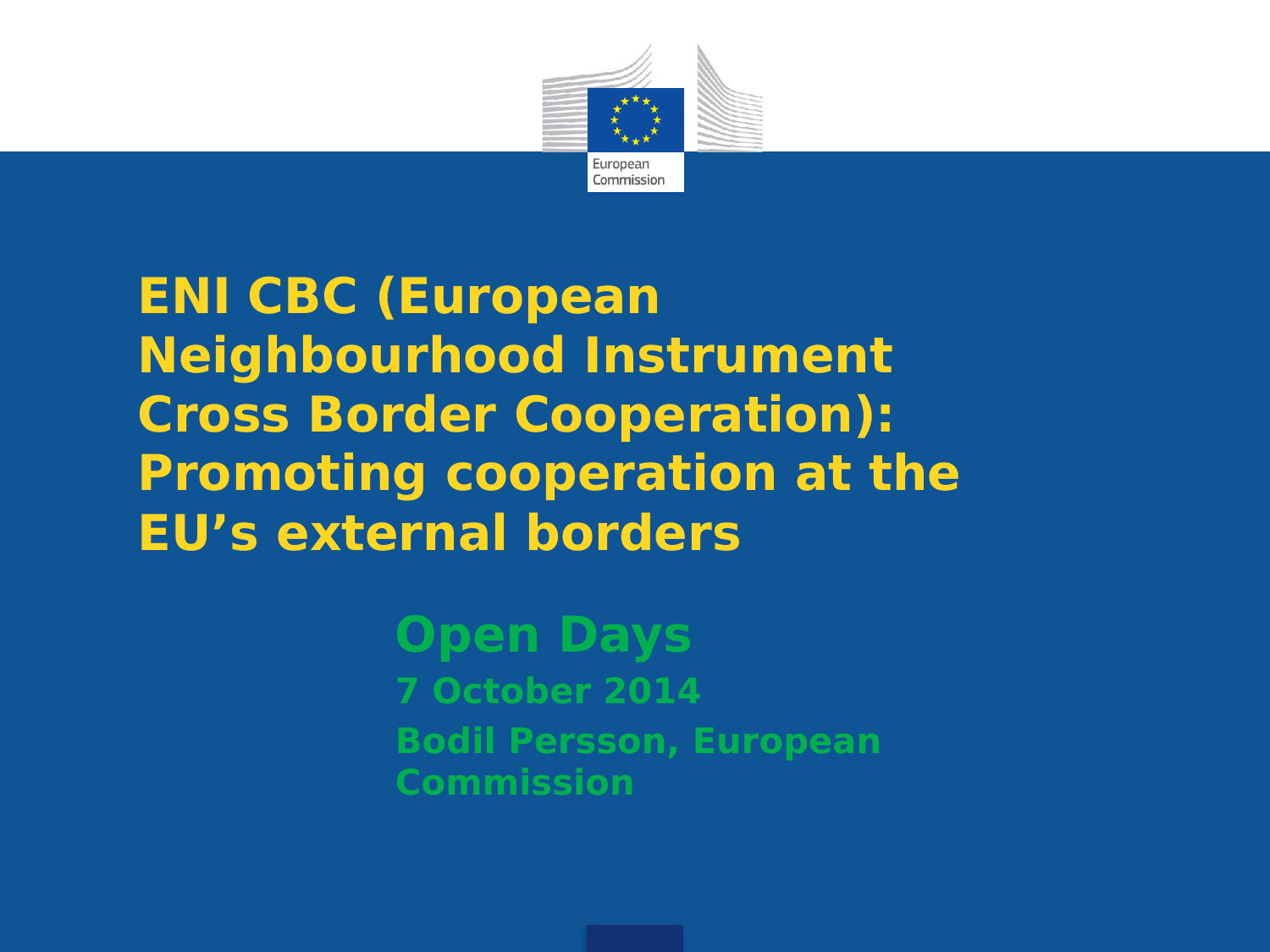

# ENI CBC (European Neighbourhood Instrument Cross Border Cooperation): Promoting cooperation at the EU’s external borders
Open Days
7 October 2014
Bodil Persson, European Commission